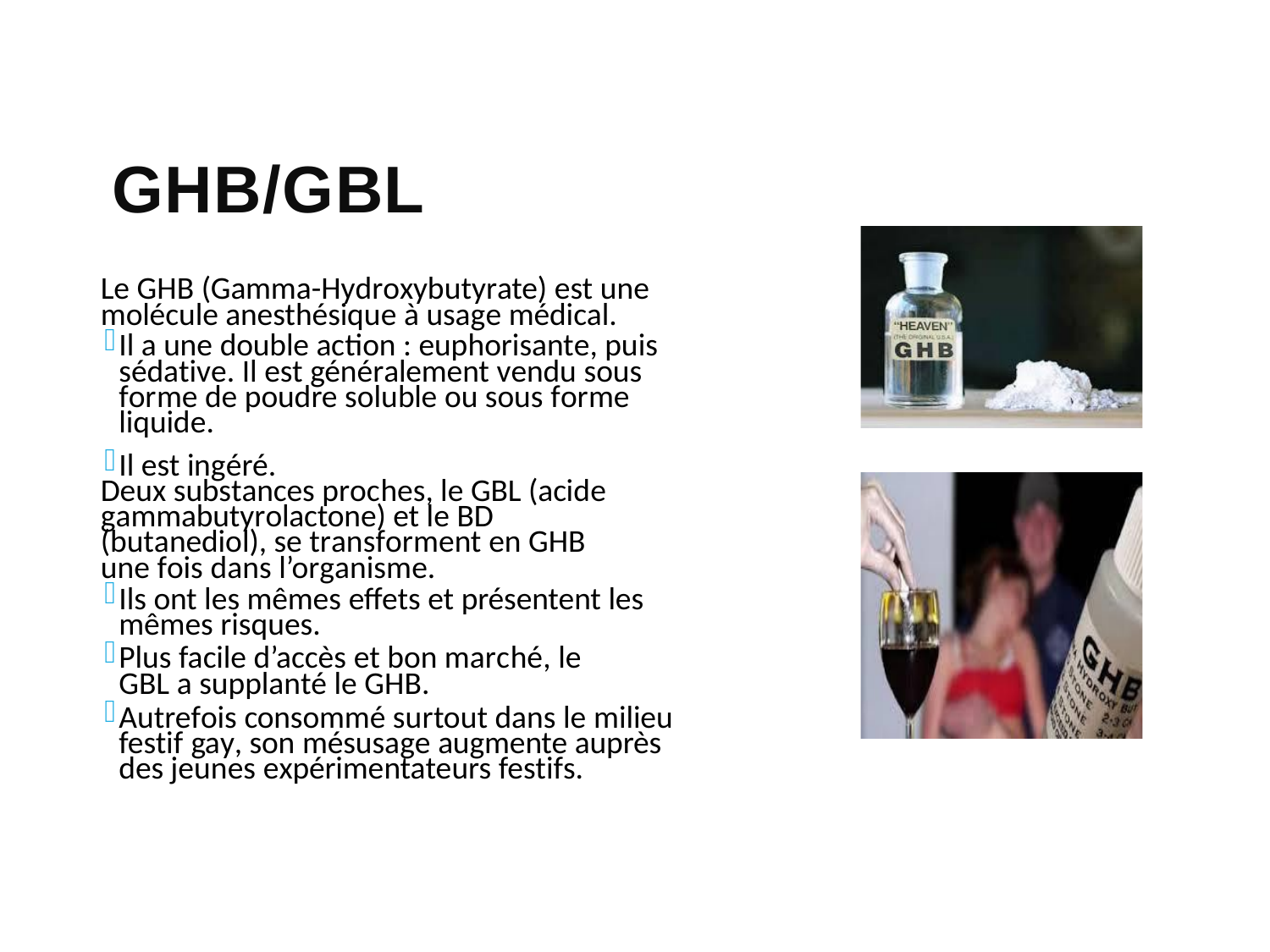

GHB/GBL

Le GHB (Gamma-Hydroxybutyrate) est une molécule anesthésique à usage médical.
Il a une double action : euphorisante, puis sédative. Il est généralement vendu sous forme de poudre soluble ou sous forme liquide.
Il est ingéré.
Deux substances proches, le GBL (acide gammabutyrolactone) et le BD (butanediol), se transforment en GHB une fois dans l’organisme.
Ils ont les mêmes effets et présentent les mêmes risques.
Plus facile d’accès et bon marché, le GBL a supplanté le GHB.
Autrefois consommé surtout dans le milieu festif gay, son mésusage augmente auprès des jeunes expérimentateurs festifs.